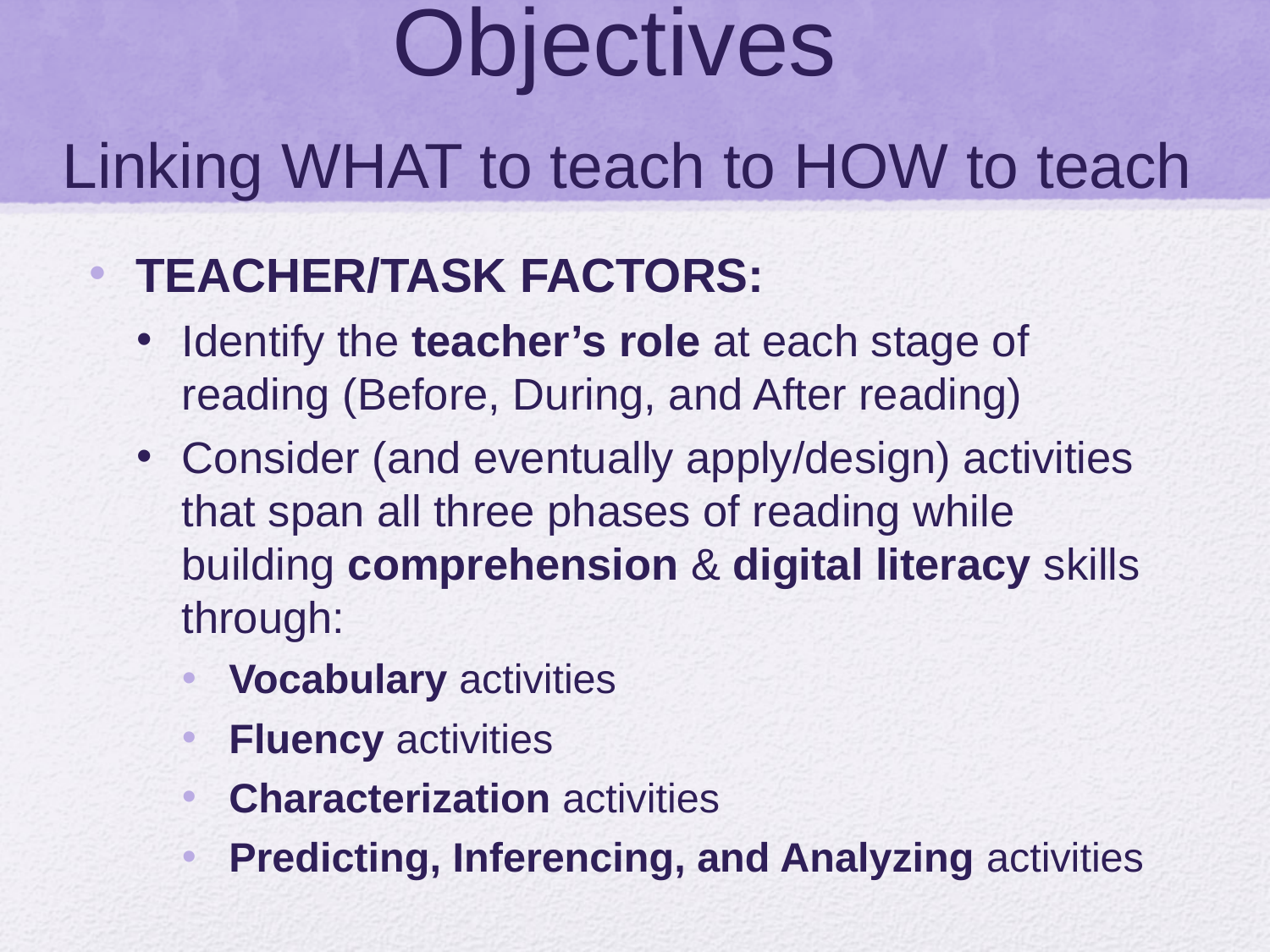

# Objectives Linking WHAT to teach to HOW to teach
TEACHER/TASK FACTORS:
Identify the teacher’s role at each stage of reading (Before, During, and After reading)
Consider (and eventually apply/design) activities that span all three phases of reading while building comprehension & digital literacy skills through:
Vocabulary activities
Fluency activities
Characterization activities
Predicting, Inferencing, and Analyzing activities